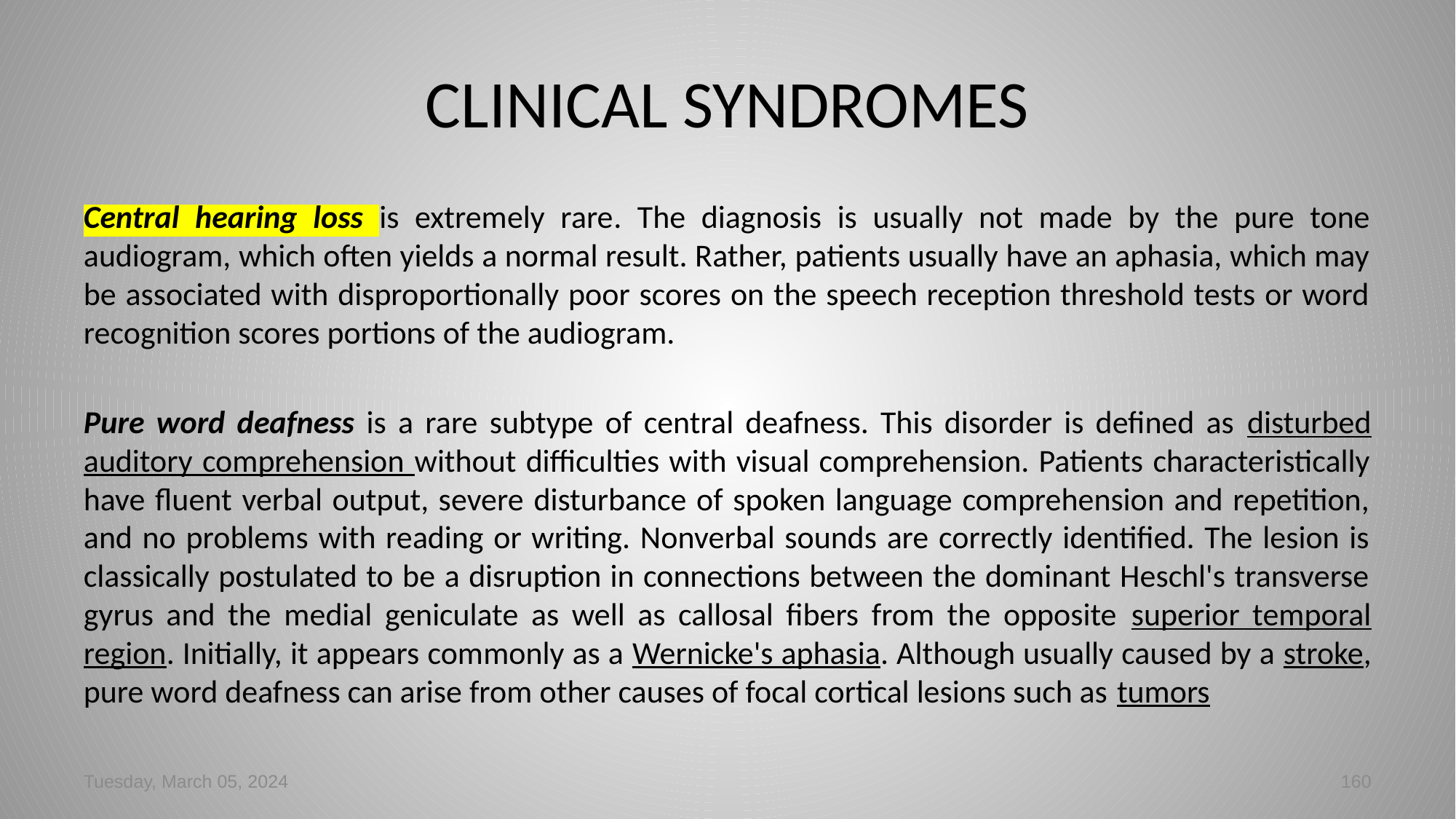

# CLINICAL SYNDROMES
Central hearing loss is extremely rare. The diagnosis is usually not made by the pure tone audiogram, which often yields a normal result. Rather, patients usually have an aphasia, which may be associated with disproportionally poor scores on the speech reception threshold tests or word recognition scores portions of the audiogram.

Pure word deafness is a rare subtype of central deafness. This disorder is defined as disturbed auditory comprehension without difficulties with visual comprehension. Patients characteristically have fluent verbal output, severe disturbance of spoken language comprehension and repetition, and no problems with reading or writing. Nonverbal sounds are correctly identified. The lesion is classically postulated to be a disruption in connections between the dominant Heschl's transverse gyrus and the medial geniculate as well as callosal fibers from the opposite superior temporal region. Initially, it appears commonly as a Wernicke's aphasia. Although usually caused by a stroke, pure word deafness can arise from other causes of focal cortical lesions such as tumors
Tuesday, March 05, 2024
160